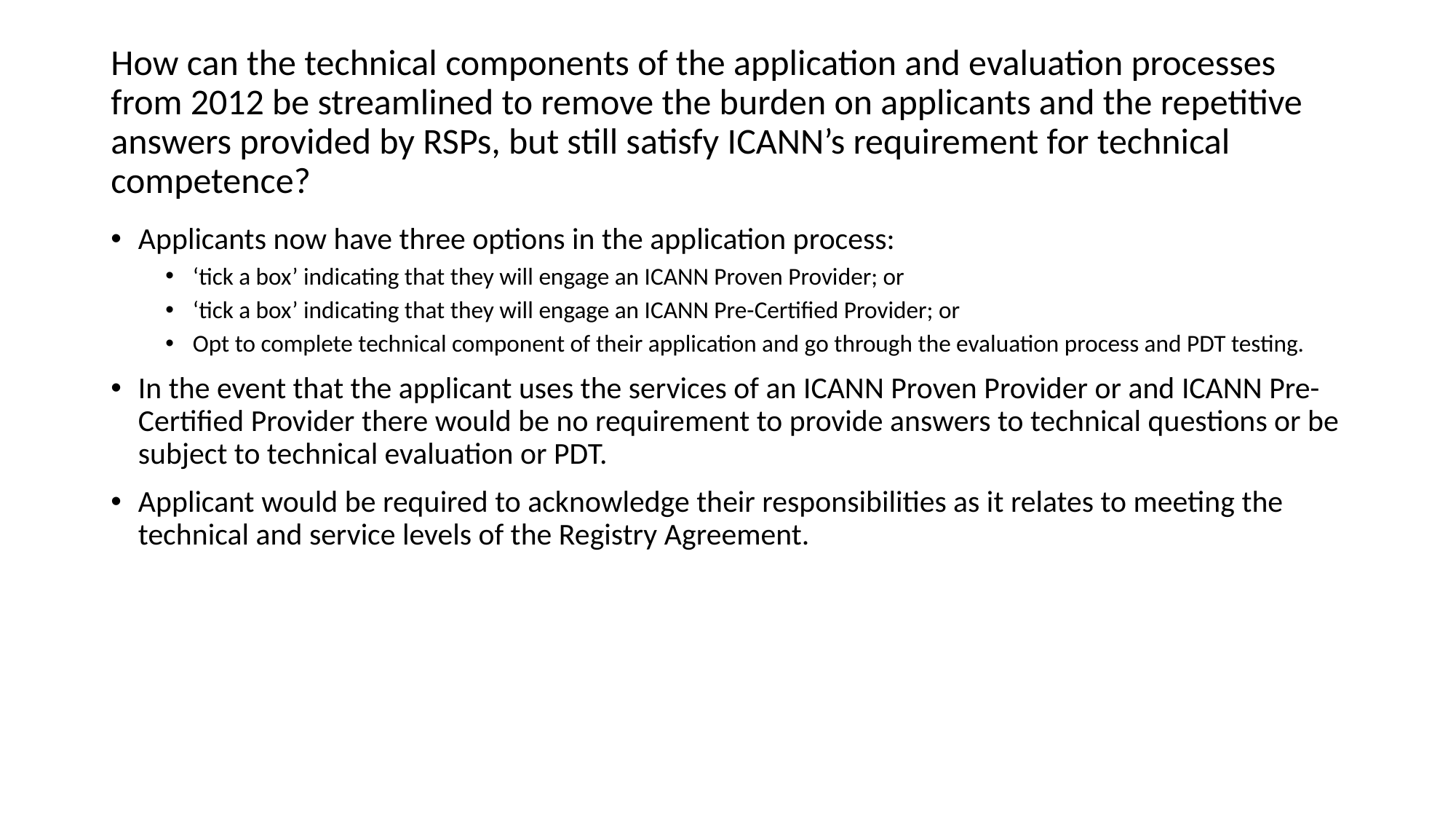

# How can the technical components of the application and evaluation processes from 2012 be streamlined to remove the burden on applicants and the repetitive answers provided by RSPs, but still satisfy ICANN’s requirement for technical competence?
Applicants now have three options in the application process:
‘tick a box’ indicating that they will engage an ICANN Proven Provider; or
‘tick a box’ indicating that they will engage an ICANN Pre-Certified Provider; or
Opt to complete technical component of their application and go through the evaluation process and PDT testing.
In the event that the applicant uses the services of an ICANN Proven Provider or and ICANN Pre-Certified Provider there would be no requirement to provide answers to technical questions or be subject to technical evaluation or PDT.
Applicant would be required to acknowledge their responsibilities as it relates to meeting the technical and service levels of the Registry Agreement.